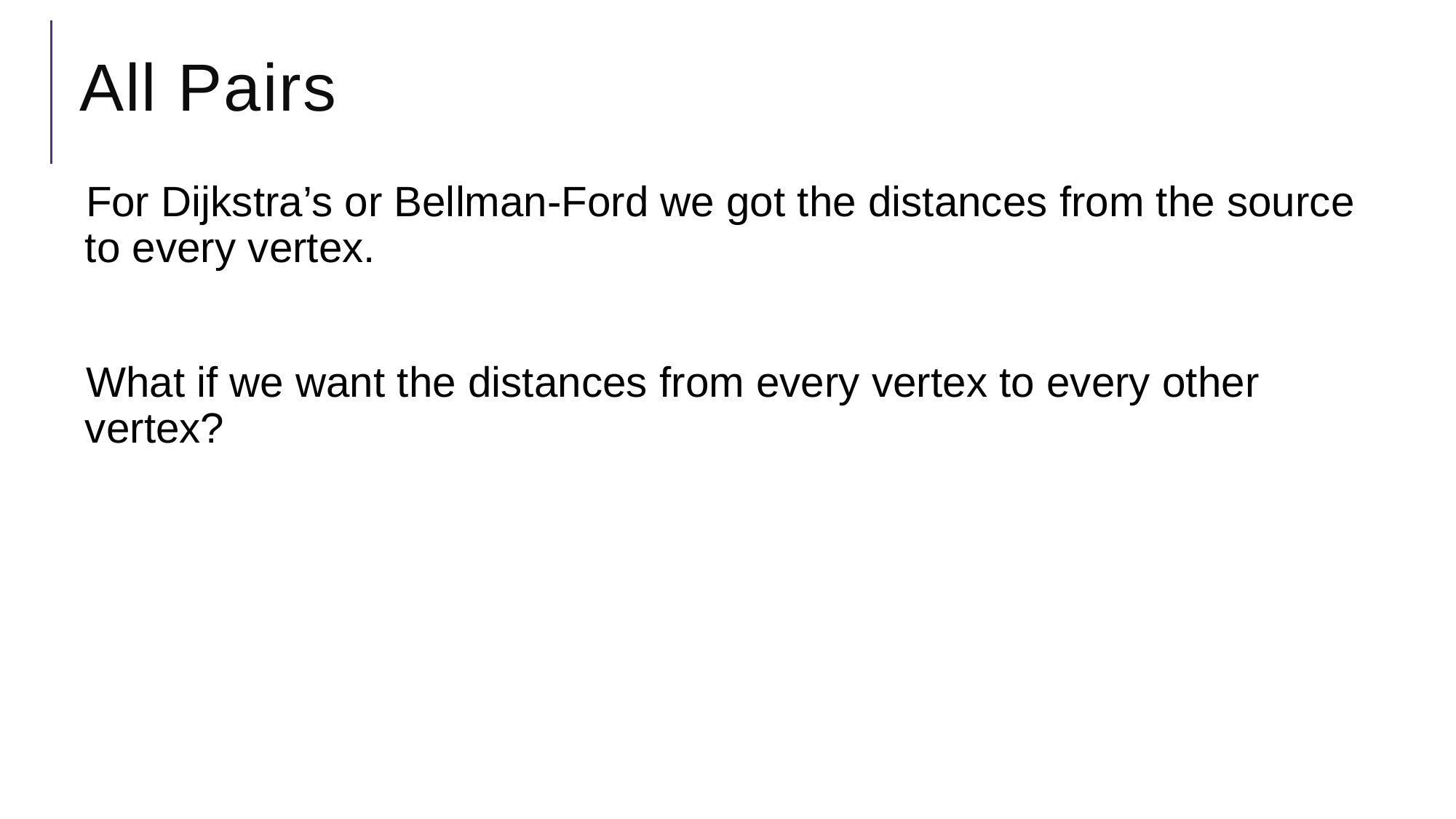

# All Pairs
For Dijkstra’s or Bellman-Ford we got the distances from the source to every vertex.

What if we want the distances from every vertex to every other vertex?